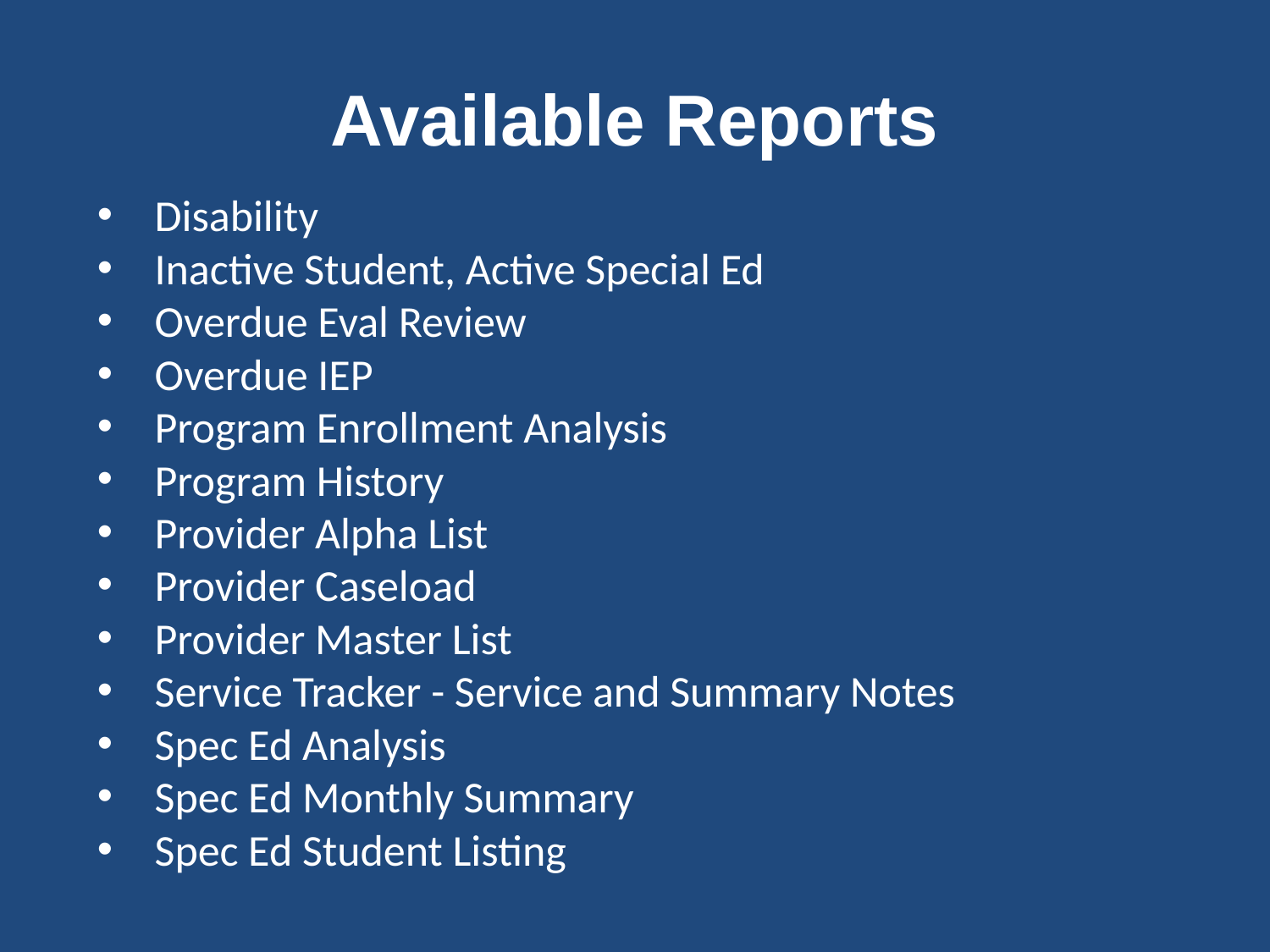

# Available Reports
 Disability
 Inactive Student, Active Special Ed
 Overdue Eval Review
 Overdue IEP
 Program Enrollment Analysis
 Program History
 Provider Alpha List
 Provider Caseload
 Provider Master List
 Service Tracker - Service and Summary Notes
 Spec Ed Analysis
 Spec Ed Monthly Summary
 Spec Ed Student Listing